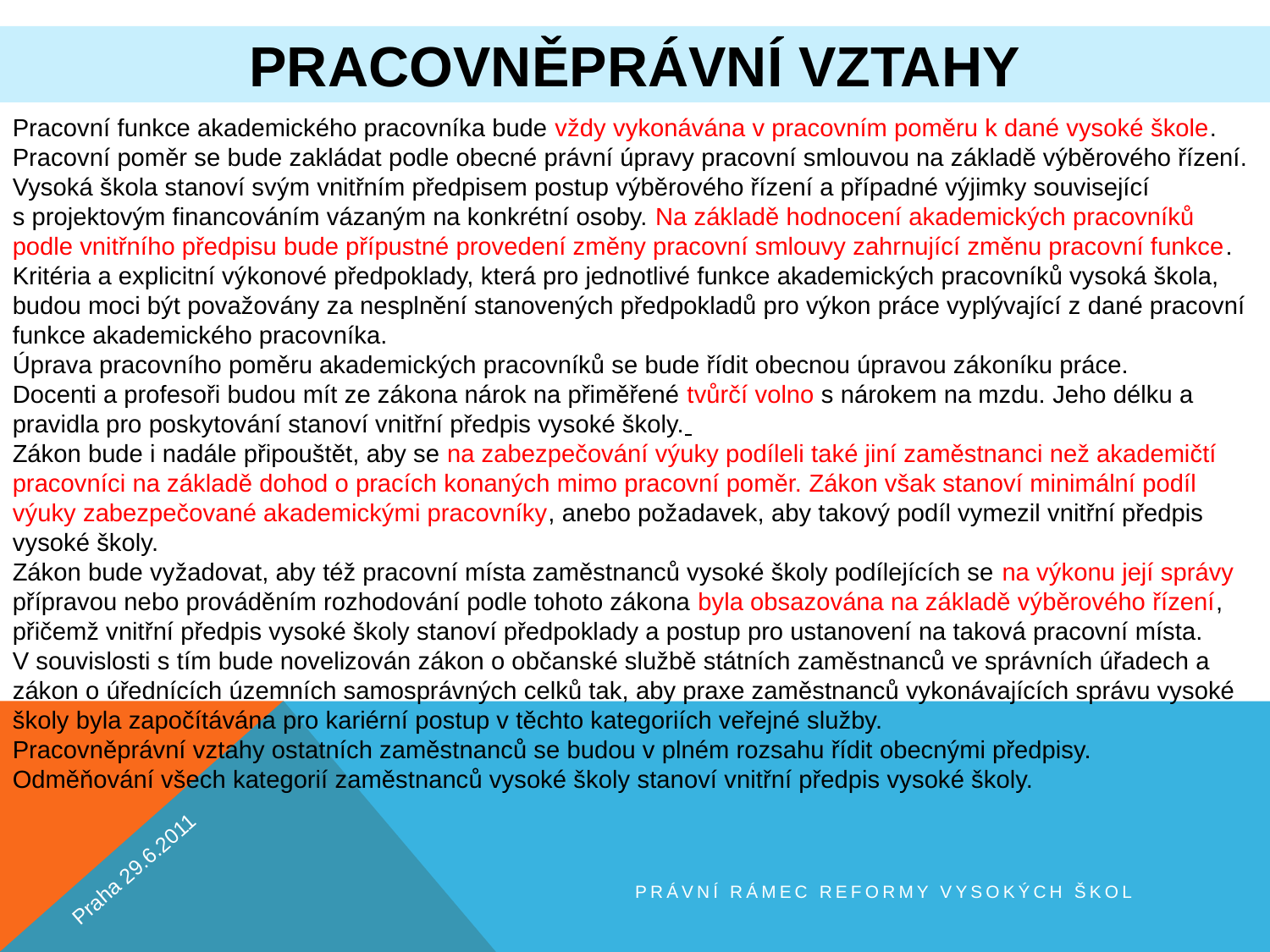

# Pracovněprávní vztahy
Pracovní funkce akademického pracovníka bude vždy vykonávána v pracovním poměru k dané vysoké škole. Pracovní poměr se bude zakládat podle obecné právní úpravy pracovní smlouvou na základě výběrového řízení. Vysoká škola stanoví svým vnitřním předpisem postup výběrového řízení a případné výjimky související s projektovým financováním vázaným na konkrétní osoby. Na základě hodnocení akademických pracovníků podle vnitřního předpisu bude přípustné provedení změny pracovní smlouvy zahrnující změnu pracovní funkce. Kritéria a explicitní výkonové předpoklady, která pro jednotlivé funkce akademických pracovníků vysoká škola, budou moci být považovány za nesplnění stanovených předpokladů pro výkon práce vyplývající z dané pracovní funkce akademického pracovníka.
Úprava pracovního poměru akademických pracovníků se bude řídit obecnou úpravou zákoníku práce.
Docenti a profesoři budou mít ze zákona nárok na přiměřené tvůrčí volno s nárokem na mzdu. Jeho délku a pravidla pro poskytování stanoví vnitřní předpis vysoké školy.
Zákon bude i nadále připouštět, aby se na zabezpečování výuky podíleli také jiní zaměstnanci než akademičtí pracovníci na základě dohod o pracích konaných mimo pracovní poměr. Zákon však stanoví minimální podíl výuky zabezpečované akademickými pracovníky, anebo požadavek, aby takový podíl vymezil vnitřní předpis vysoké školy.
Zákon bude vyžadovat, aby též pracovní místa zaměstnanců vysoké školy podílejících se na výkonu její správy přípravou nebo prováděním rozhodování podle tohoto zákona byla obsazována na základě výběrového řízení, přičemž vnitřní předpis vysoké školy stanoví předpoklady a postup pro ustanovení na taková pracovní místa. V souvislosti s tím bude novelizován zákon o občanské službě státních zaměstnanců ve správních úřadech a zákon o úřednících územních samosprávných celků tak, aby praxe zaměstnanců vykonávajících správu vysoké školy byla započítávána pro kariérní postup v těchto kategoriích veřejné služby.
Pracovněprávní vztahy ostatních zaměstnanců se budou v plném rozsahu řídit obecnými předpisy.
Odměňování všech kategorií zaměstnanců vysoké školy stanoví vnitřní předpis vysoké školy.
Praha 29.6.2011
Právní rámec reformy vysokých škol